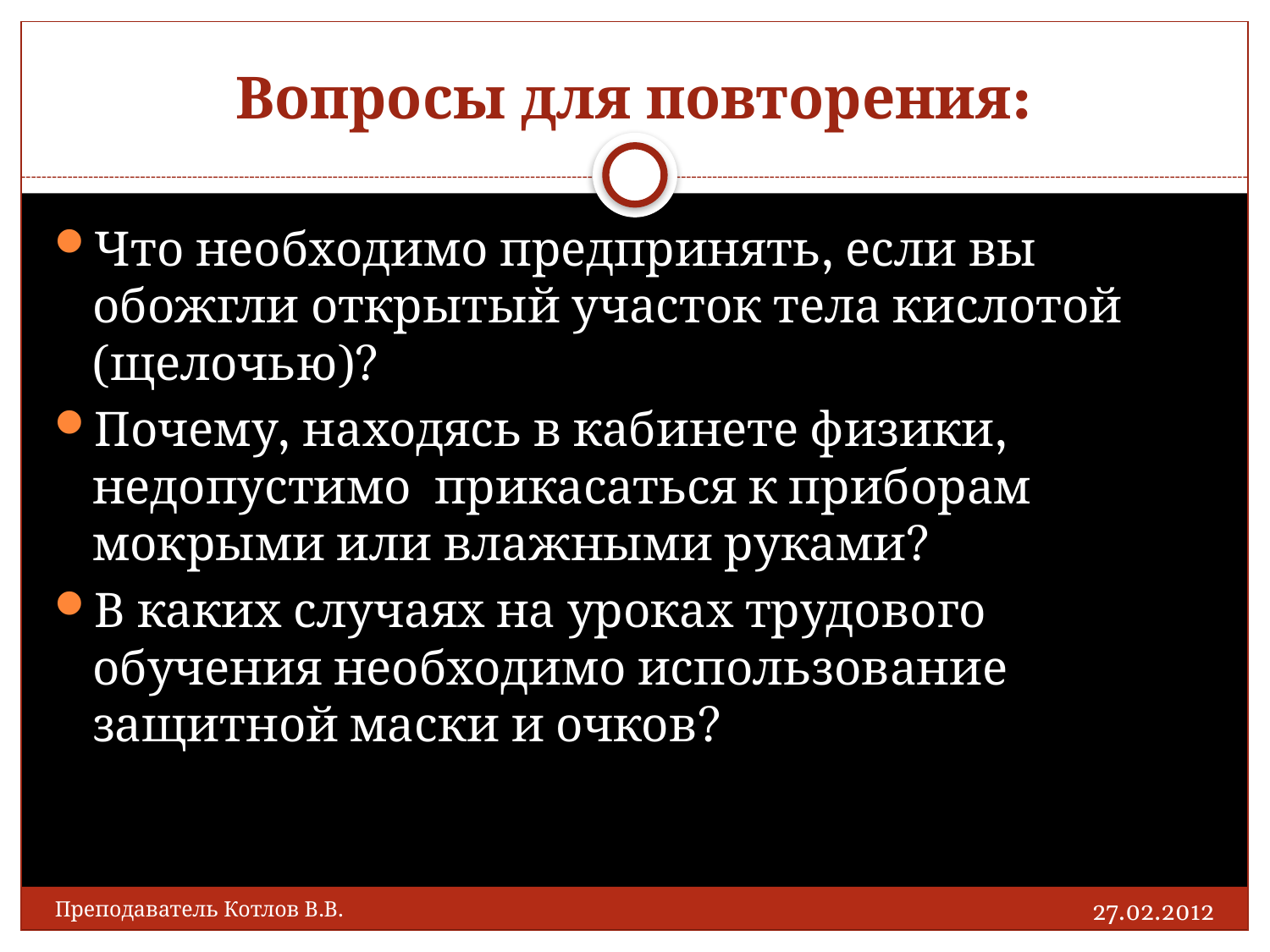

# Вопросы для повторения:
Что необходимо предпринять, если вы обожгли открытый участок тела кислотой (щелочью)?
Почему, находясь в кабинете физики, недопустимо  прикасаться к приборам мокрыми или влажными руками?
В каких случаях на уроках трудового обучения необходимо использование защитной маски и очков?
27.02.2012
Преподаватель Котлов В.В.